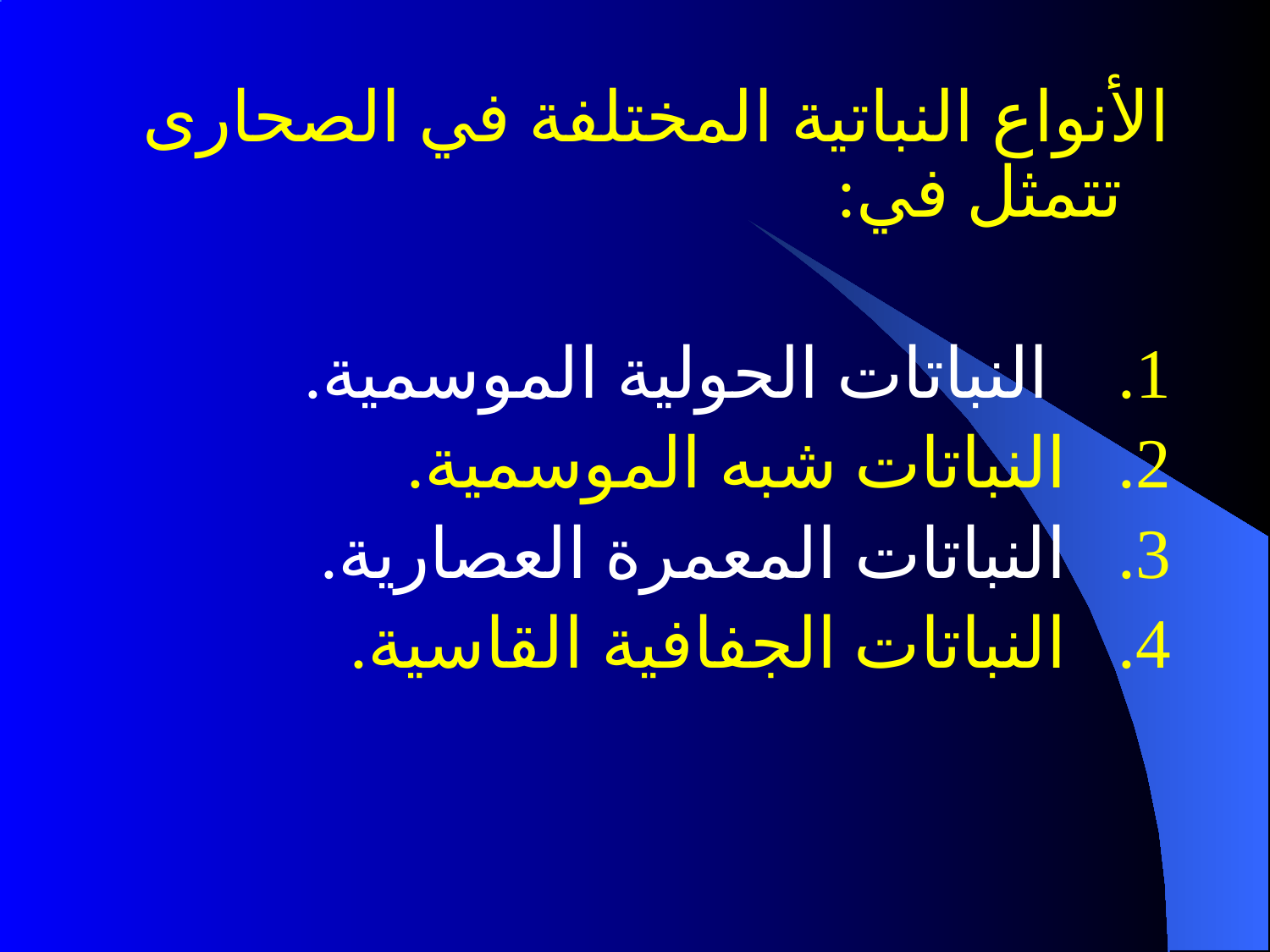

الأنواع النباتية المختلفة في الصحارى تتمثل في:

 النباتات الحولية الموسمية.
النباتات شبه الموسمية.
النباتات المعمرة العصارية.
النباتات الجفافية القاسية.